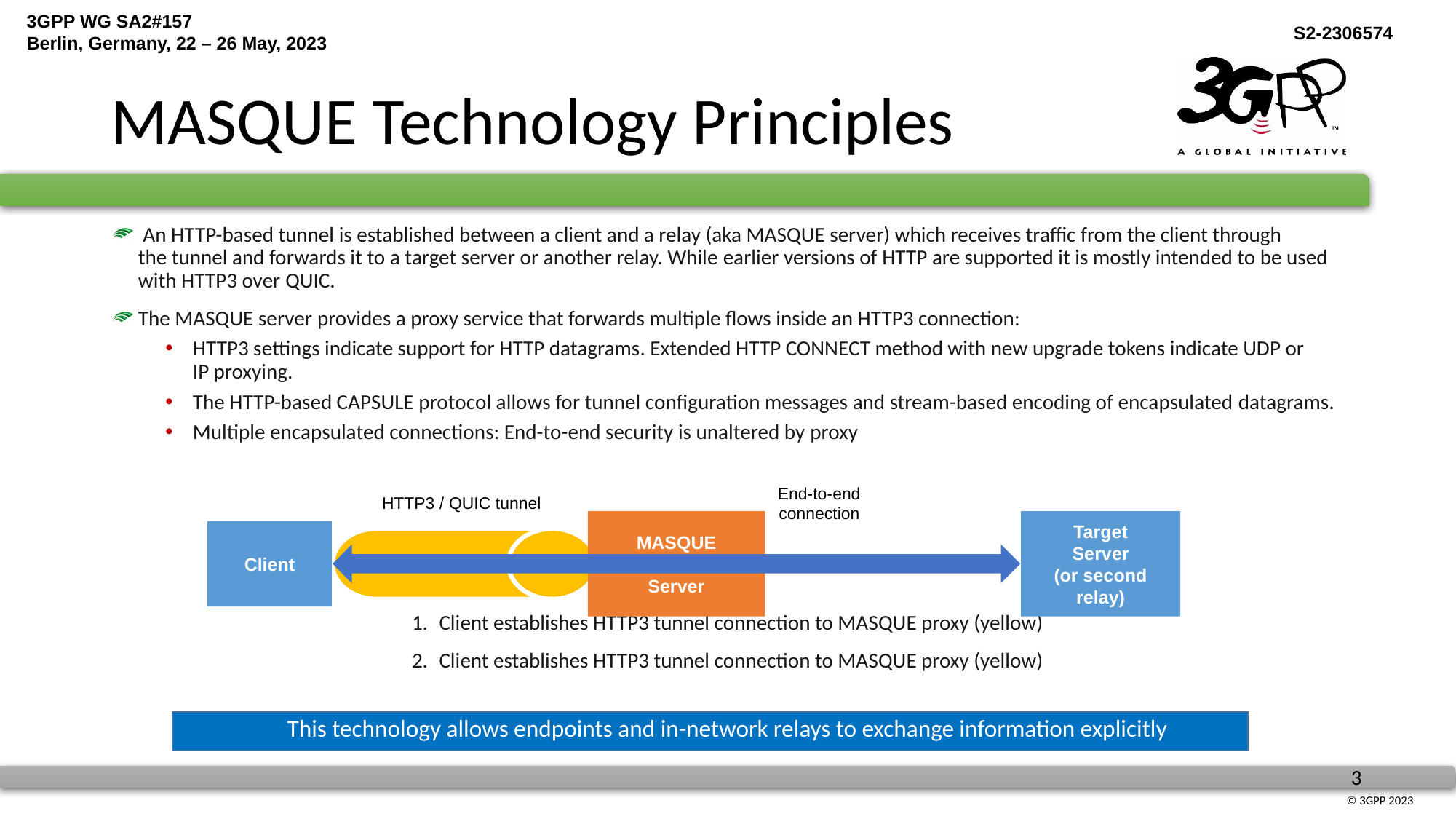

# MASQUE Technology Principles
 An HTTP-based tunnel is established between a client and a relay (aka MASQUE server) which receives traffic from the client through the tunnel and forwards it to a target server or another relay. While earlier versions of HTTP are supported it is mostly intended to be used with HTTP3 over QUIC.​
The MASQUE server provides a proxy service that forwards multiple flows inside an HTTP3 connection:​
HTTP3 settings indicate support for HTTP datagrams. Extended HTTP CONNECT method with new upgrade tokens indicate UDP or IP proxying. ​
The HTTP-based CAPSULE protocol allows for tunnel configuration messages and stream-based encoding of encapsulated datagrams.​
Multiple encapsulated connections: End-to-end security is unaltered by proxy​
​
​
​

​Client establishes HTTP3 tunnel connection to MASQUE proxy (yellow)
Client establishes HTTP3 tunnel connection to MASQUE proxy (yellow)​

This technology allows endpoints and in-network relays to exchange information explicitly​

End-to-end
connection
HTTP3 / QUIC tunnel
MASQUE

Server
Target
Server
(or second relay)
Client